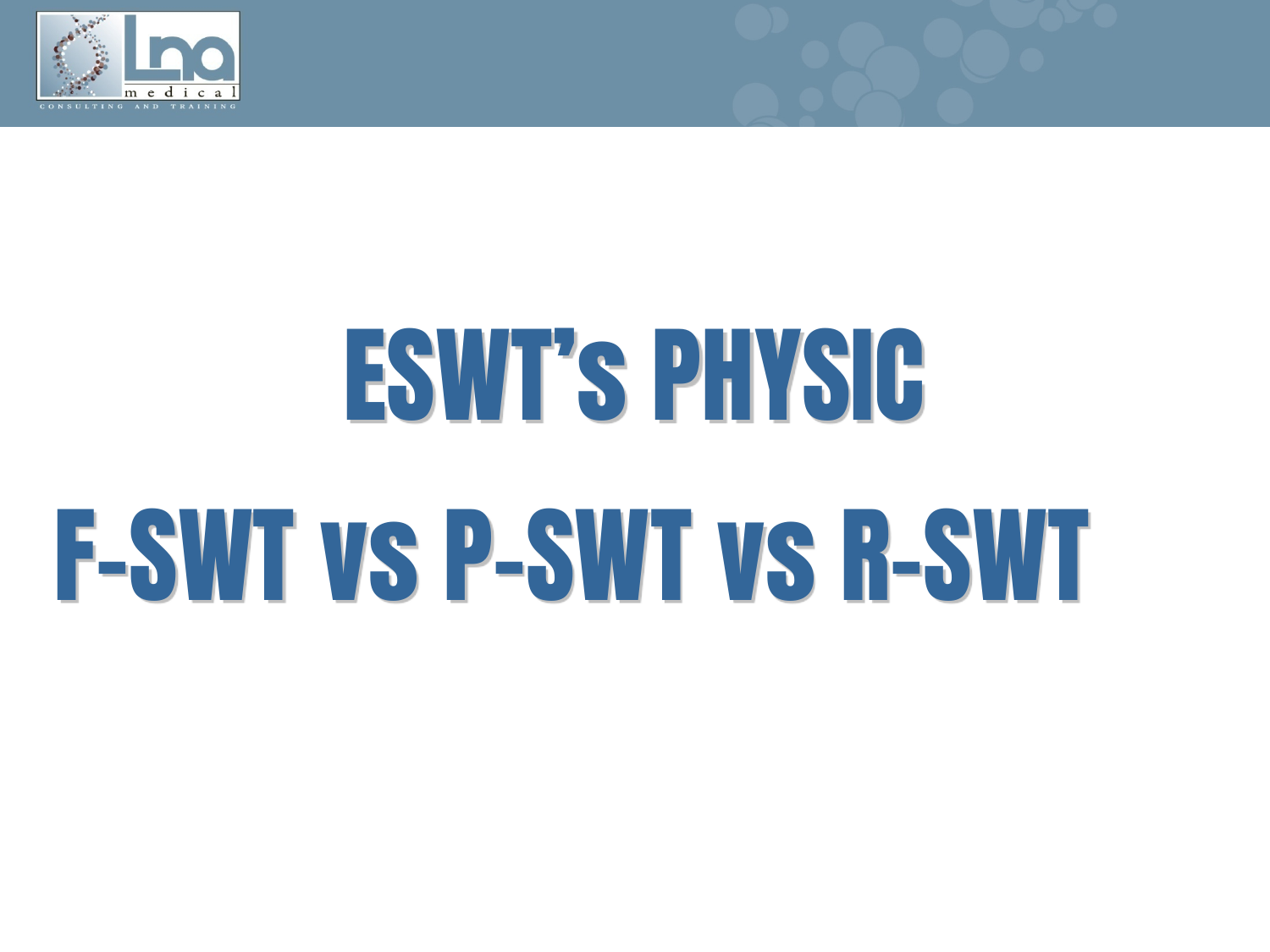

ESWT’s PHYSIC
F-SWT vs P-SWT vs R-SWT